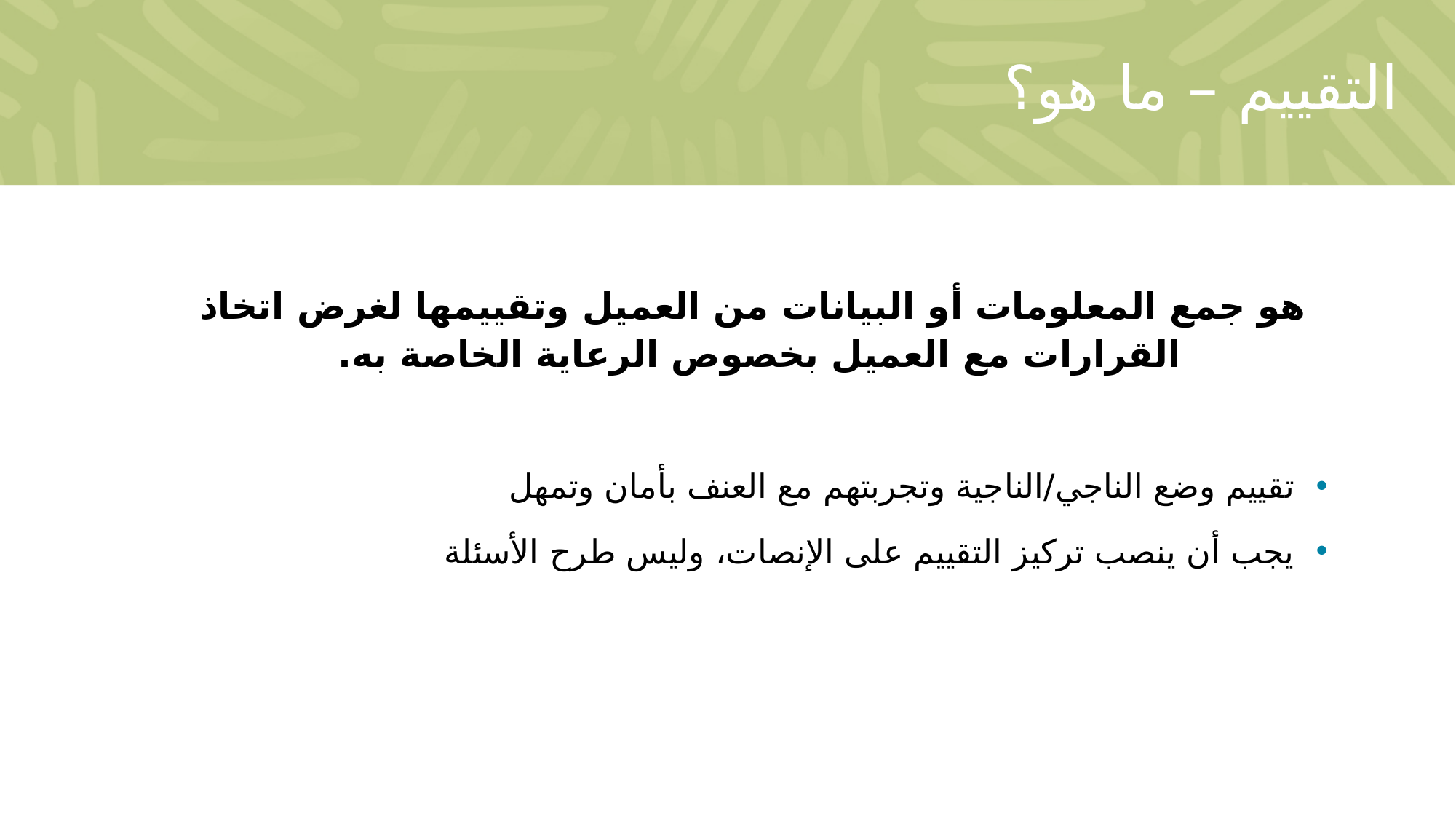

# التقييم – ما هو؟
هو جمع المعلومات أو البيانات من العميل وتقييمها لغرض اتخاذ القرارات مع العميل بخصوص الرعاية الخاصة به.

  تقييم وضع الناجي/الناجية وتجربتهم مع العنف بأمان وتمهل
  يجب أن ينصب تركيز التقييم على الإنصات، وليس طرح الأسئلة